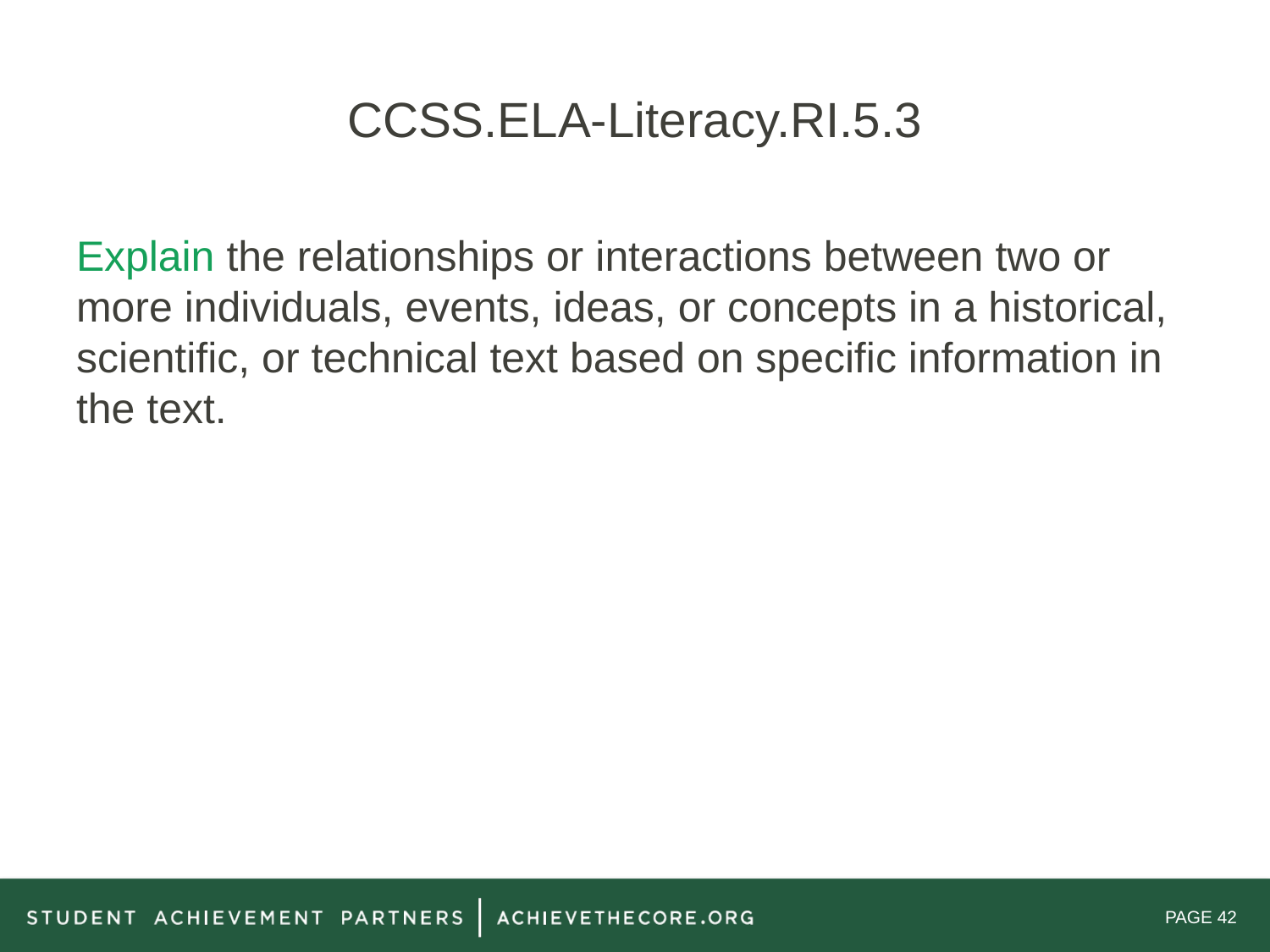

# CCSS.ELA-Literacy.RI.5.3
Explain the relationships or interactions between two or more individuals, events, ideas, or concepts in a historical, scientific, or technical text based on specific information in the text.